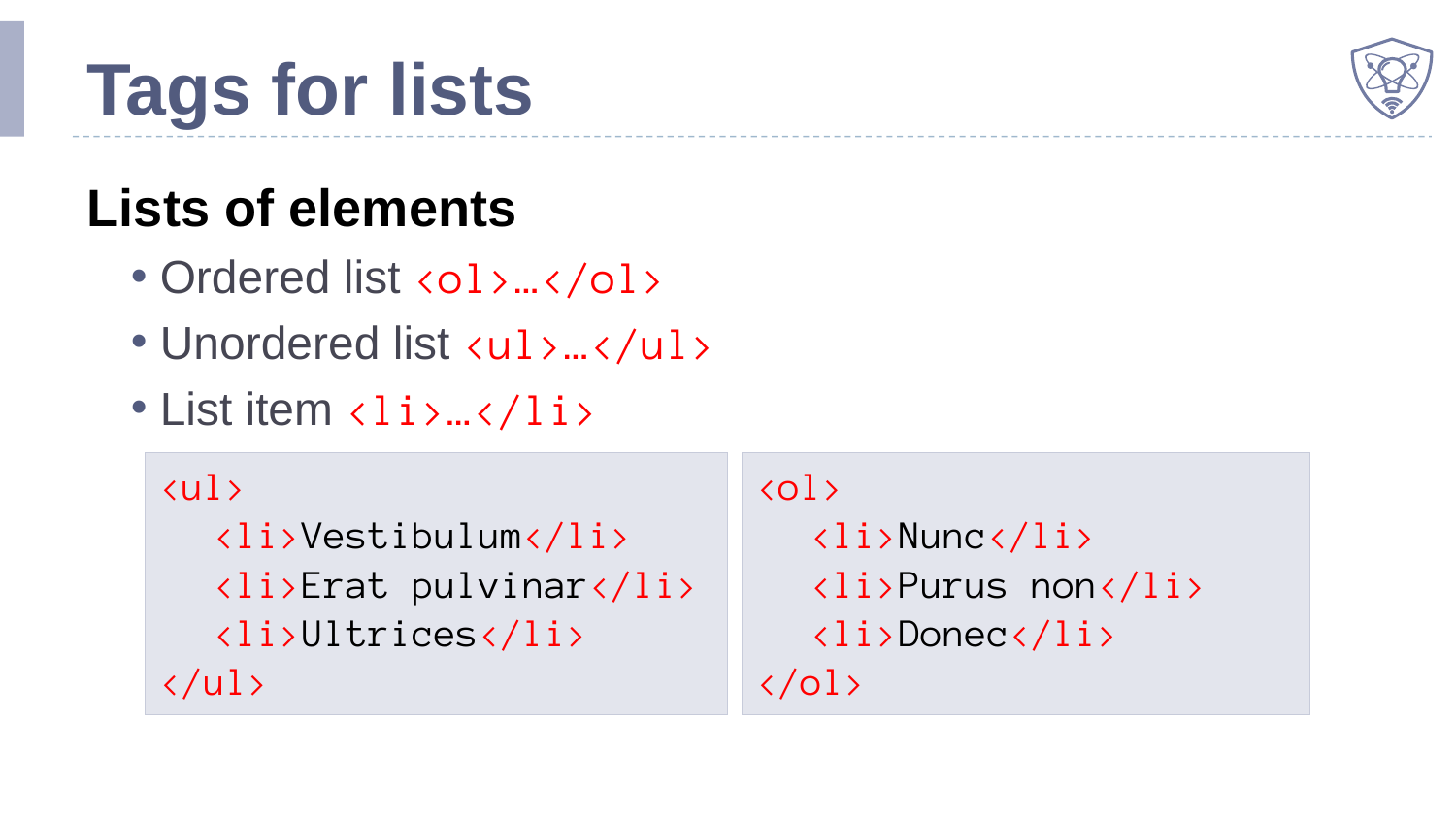

# Tags for lists
Lists of elements
Ordered list <ol>…</ol>
Unordered list <ul>…</ul>
List item <li>…</li>

<ul>
	<li>Vestibulum</li>
	<li>Erat pulvinar</li>
	<li>Ultrices</li>
</ul>
<ol>
	<li>Nunc</li>
	<li>Purus non</li>
	<li>Donec</li>
</ol>